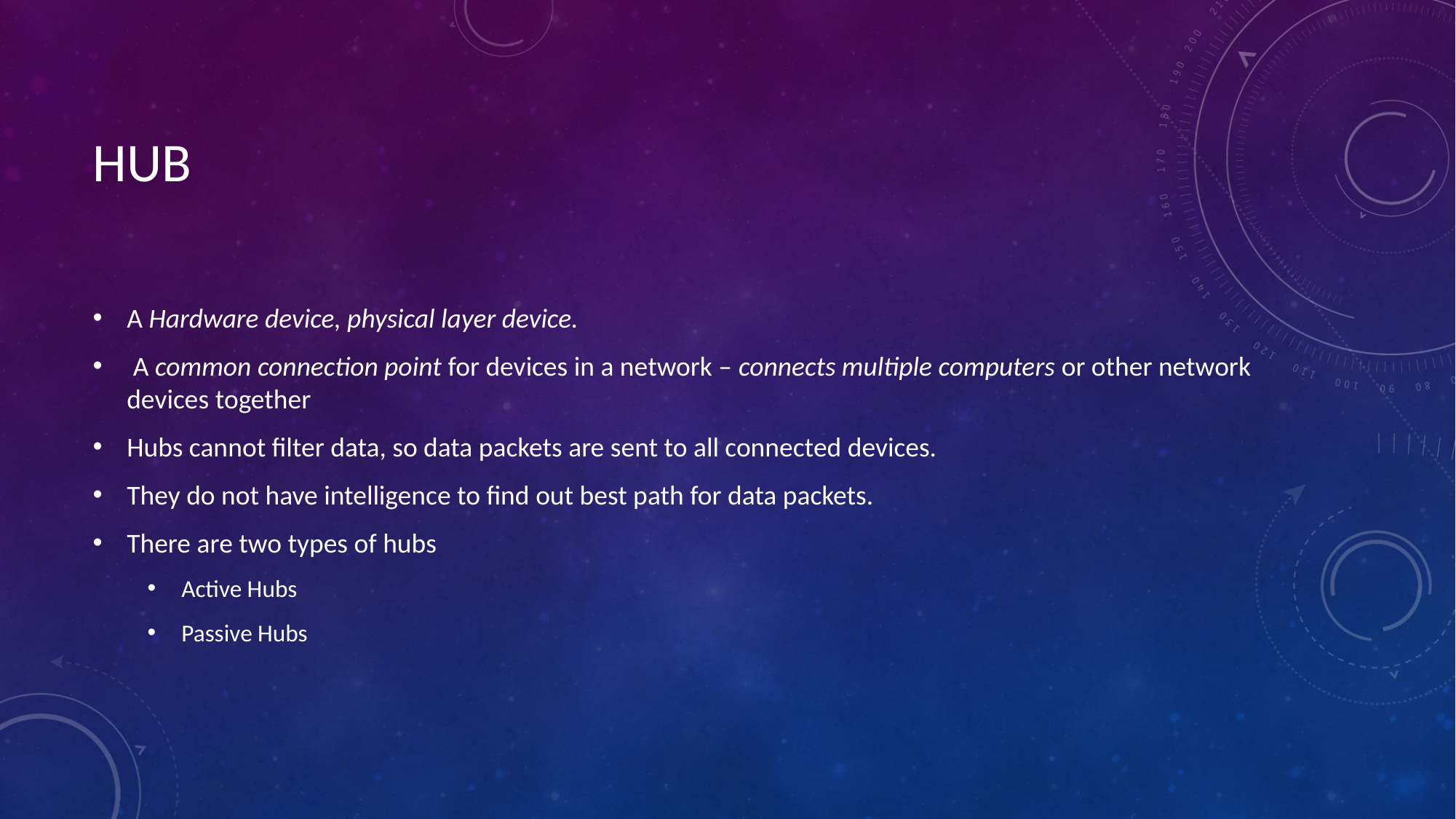

# HUB
A Hardware device, physical layer device.
 A common connection point for devices in a network – connects multiple computers or other network devices together
Hubs cannot filter data, so data packets are sent to all connected devices.
They do not have intelligence to find out best path for data packets.
There are two types of hubs
Active Hubs
Passive Hubs